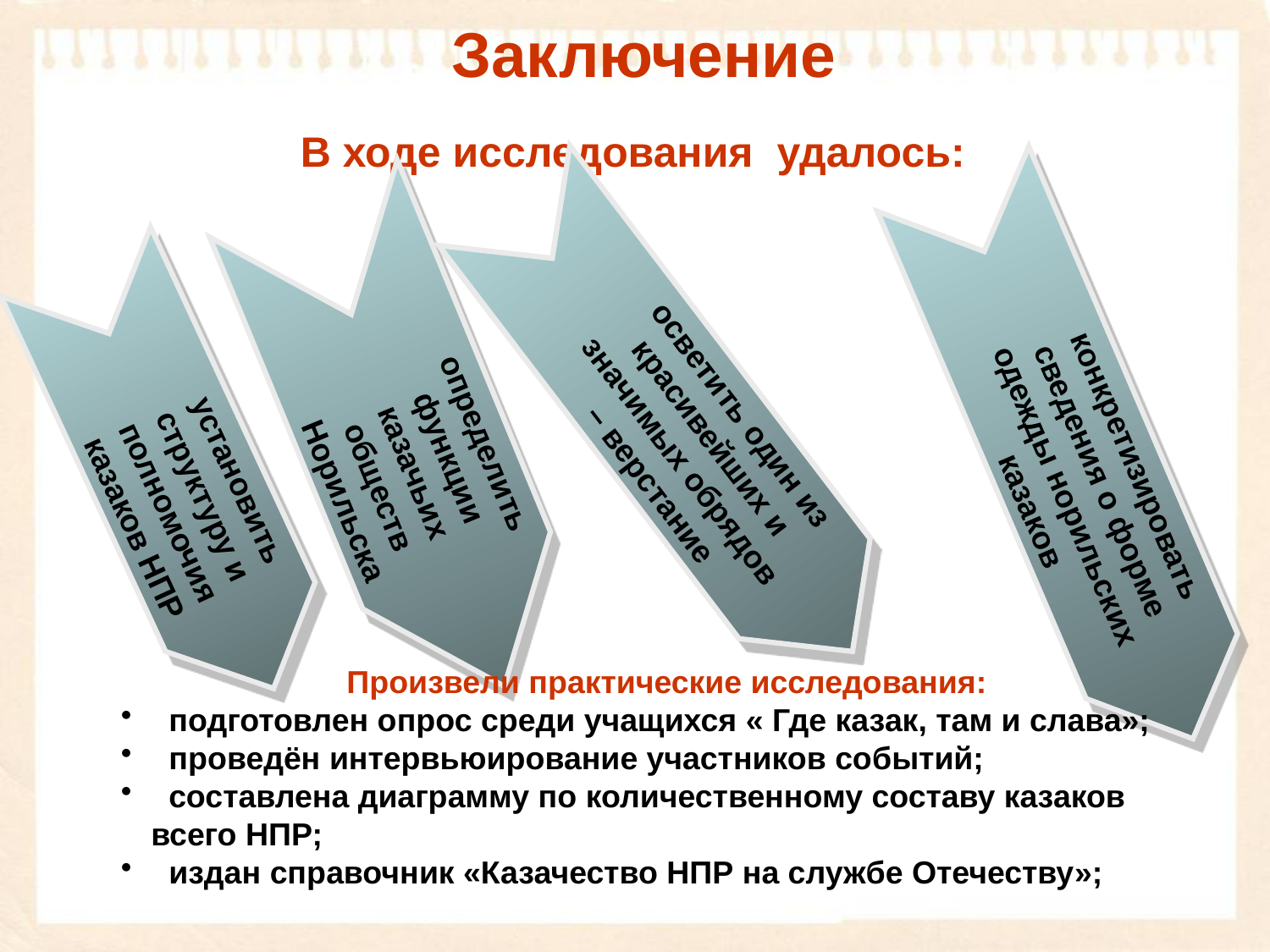

# Заключение В ходе исследования  удалось:
осветить один из красивейших и значимых обрядов – верстание
определить функции казачьих обществ Норильска
конкретизировать сведения о форме одежды норильских казаков
установить структуру и полномочия казаков НПР
Произвели практические исследования:
  подготовлен опрос среди учащихся « Где казак, там и слава»;
  проведён интервьюирование участников событий;
  составлена диаграмму по количественному составу казаков всего НПР;
  издан справочник «Казачество НПР на службе Отечеству»;